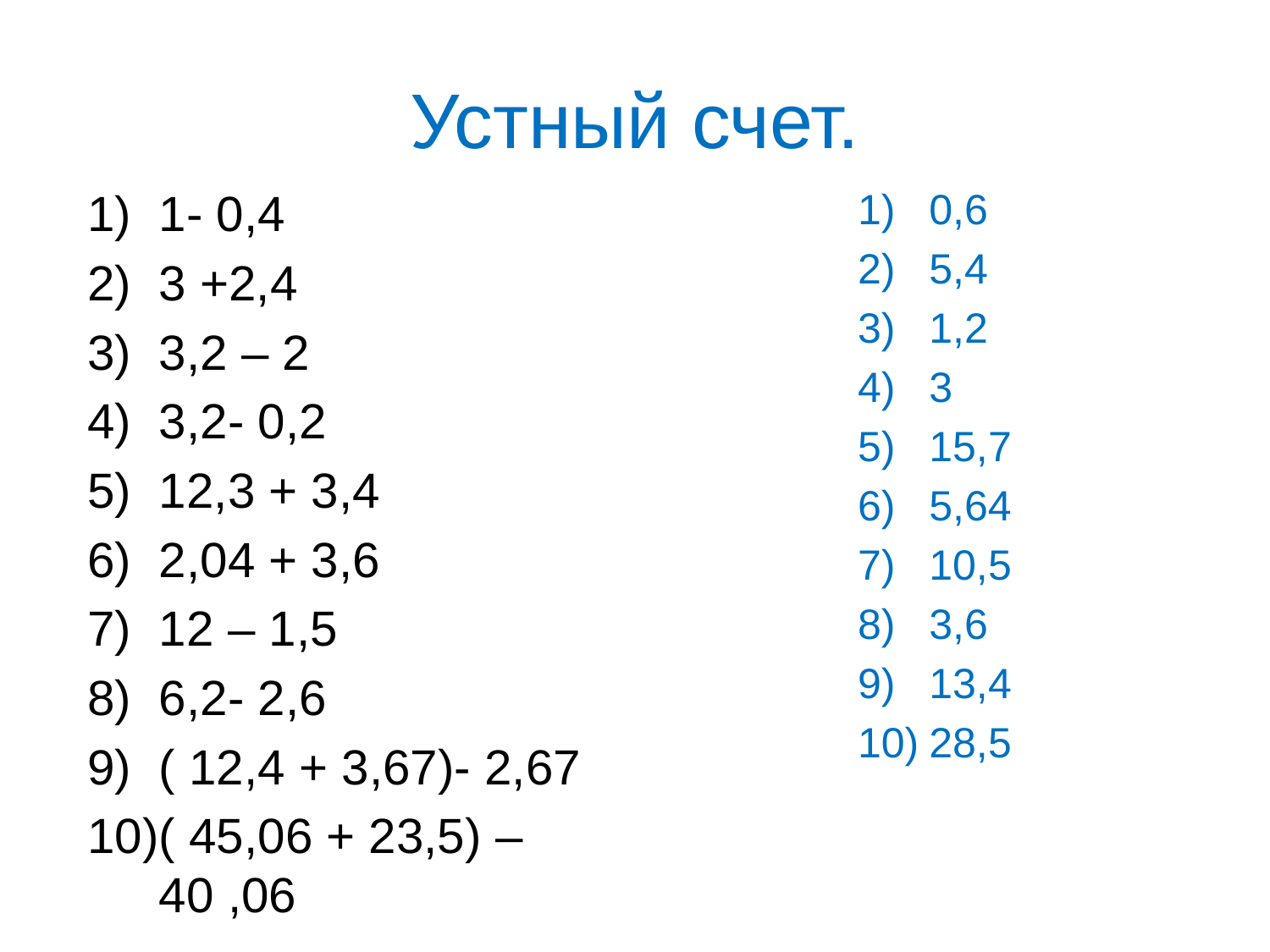

Устный счет.
1- 0,4
3 +2,4
3,2 – 2
3,2- 0,2
12,3 + 3,4
2,04 + 3,6
12 – 1,5
6,2- 2,6
( 12,4 + 3,67)- 2,67
( 45,06 + 23,5) – 40 ,06

0,6
5,4
1,2
3
15,7
5,64
10,5
3,6
13,4
28,5